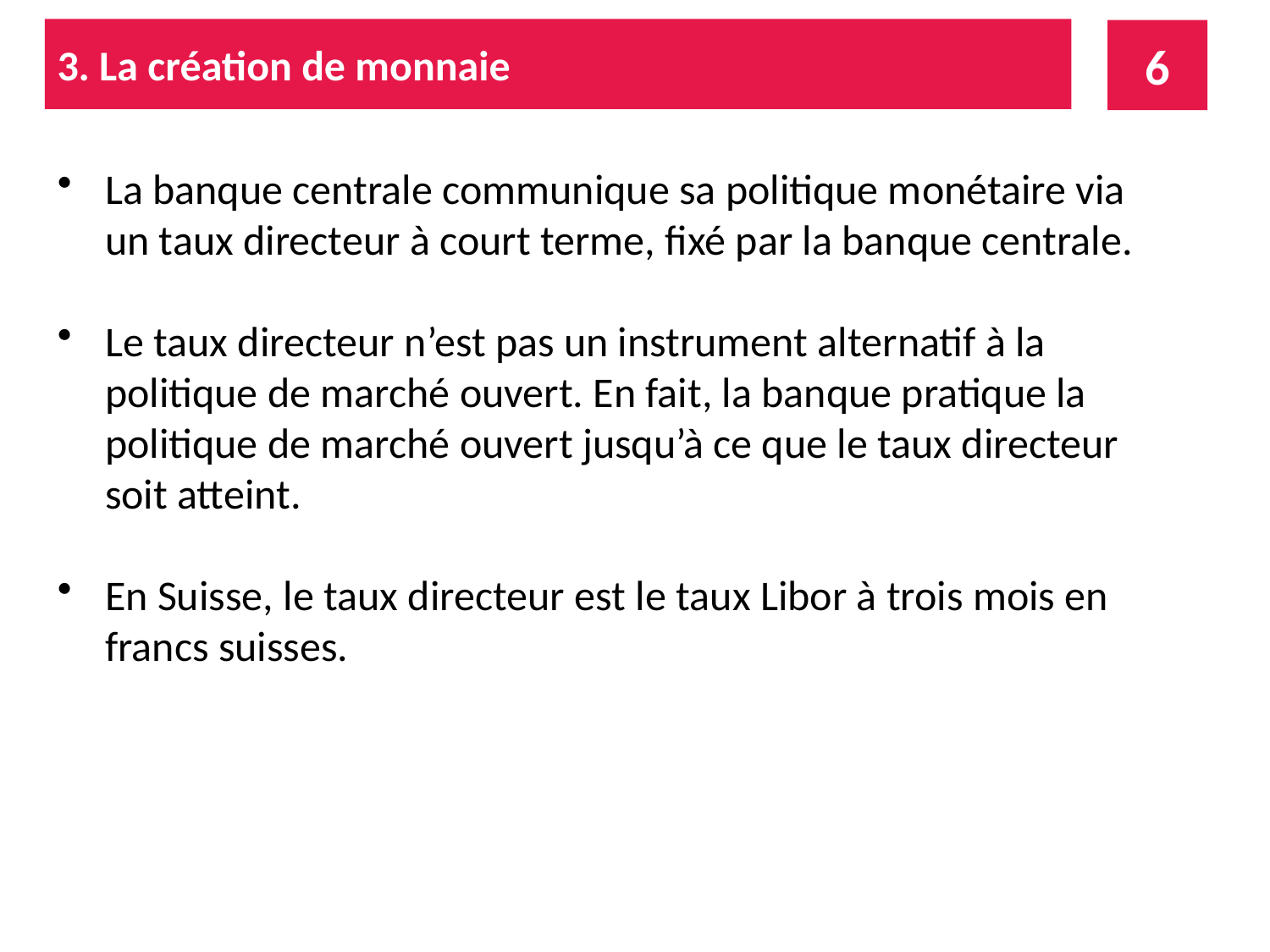

3. La création de monnaie
6

La banque centrale communique sa politique monétaire via  un taux directeur à court terme, fixé par la banque centrale.

Le taux directeur n’est pas un instrument alternatif à la politique de marché ouvert. En fait, la banque pratique la politique de marché ouvert jusqu’à ce que le taux directeur soit atteint.

En Suisse, le taux directeur est le taux Libor à trois mois en francs suisses.